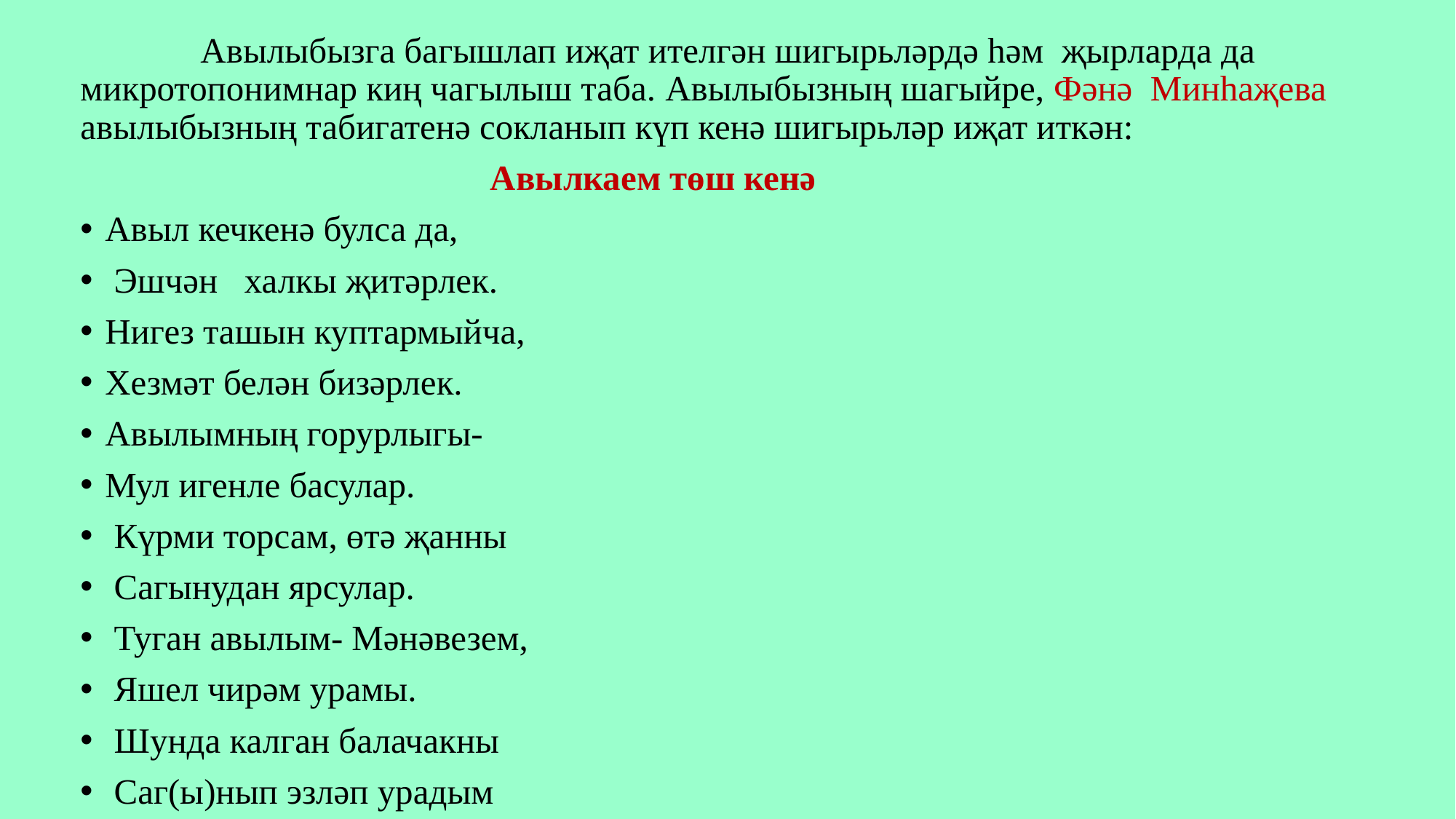

Авылыбызга багышлап иҗат ителгән шигырьләрдә һәм  җырларда да микротопонимнар киң чагылыш таба. Авылыбызның шагыйре, Фәнә  Минһаҗева авылыбызның табигатенә сокланып күп кенә шигырьләр иҗат иткән:
                                              Авылкаем төш кенә
Авыл кечкенә булса да,
 Эшчән   халкы җитәрлек.
Нигез ташын куптармыйча,
Хезмәт белән бизәрлек.
Авылымның горурлыгы-
Мул игенле басулар.
 Күрми торсам, өтә җанны
 Сагынудан ярсулар.
 Туган авылым- Мәнәвезем,
 Яшел чирәм урамы.
 Шунда калган балачакны
 Саг(ы)нып эзләп урадым